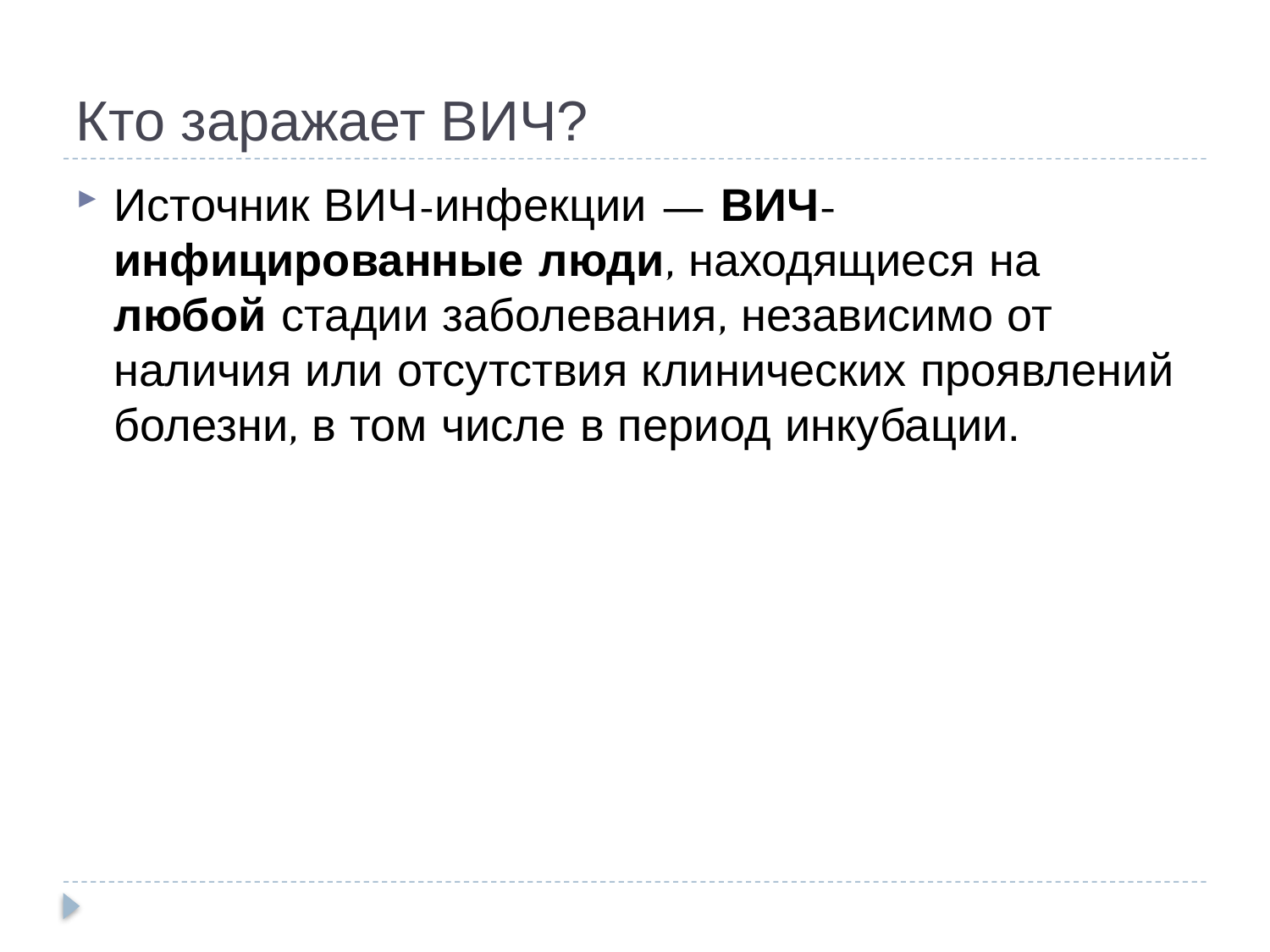

# Кто заражает ВИЧ?
Источник ВИЧ-инфекции — ВИЧ-инфицированные люди, находящиеся на любой стадии заболевания, независимо от наличия или отсутствия клинических проявлений болезни, в том числе в период инкубации.